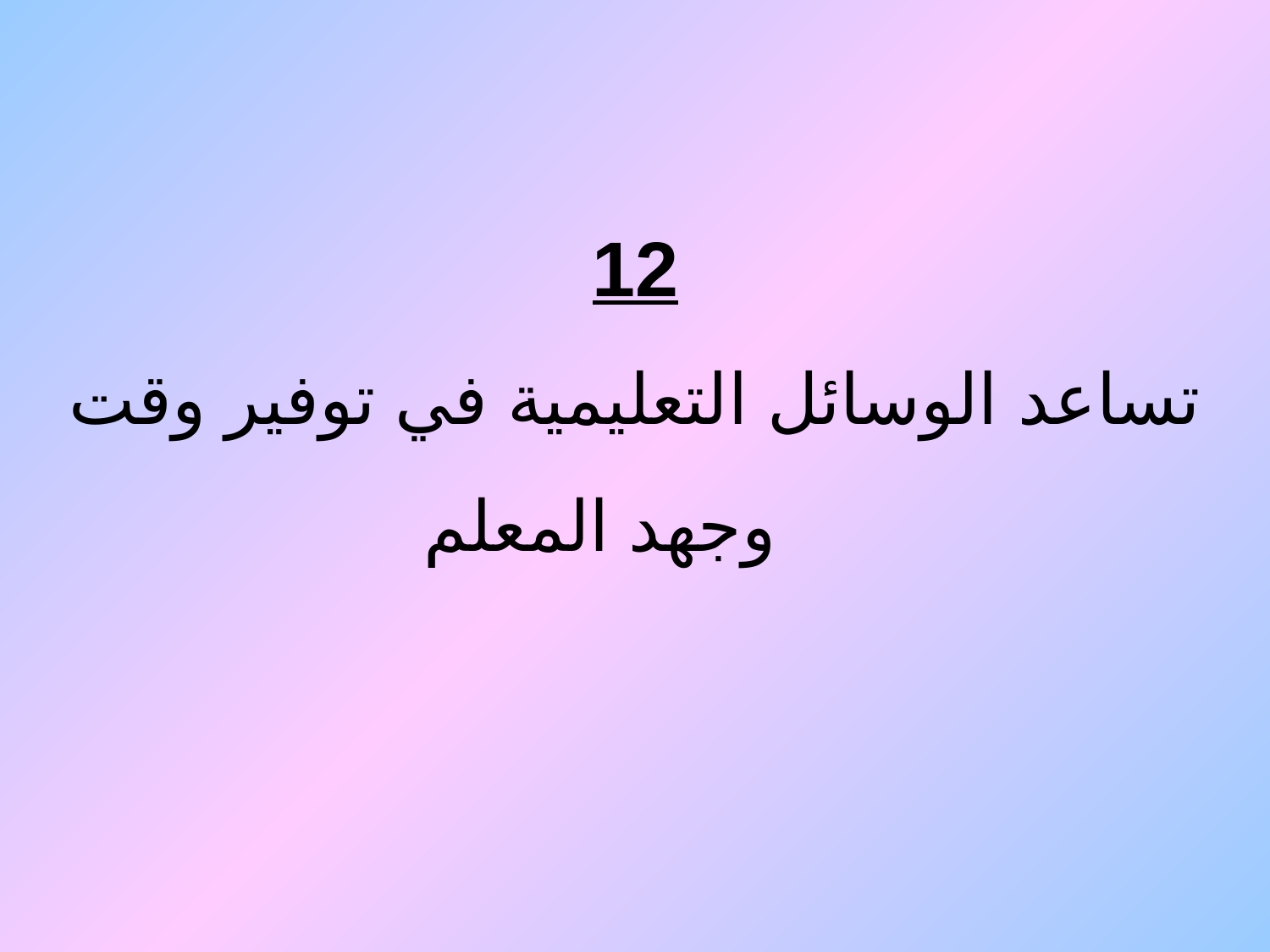

12
تساعد الوسائل التعليمية في توفير وقت وجهد المعلم